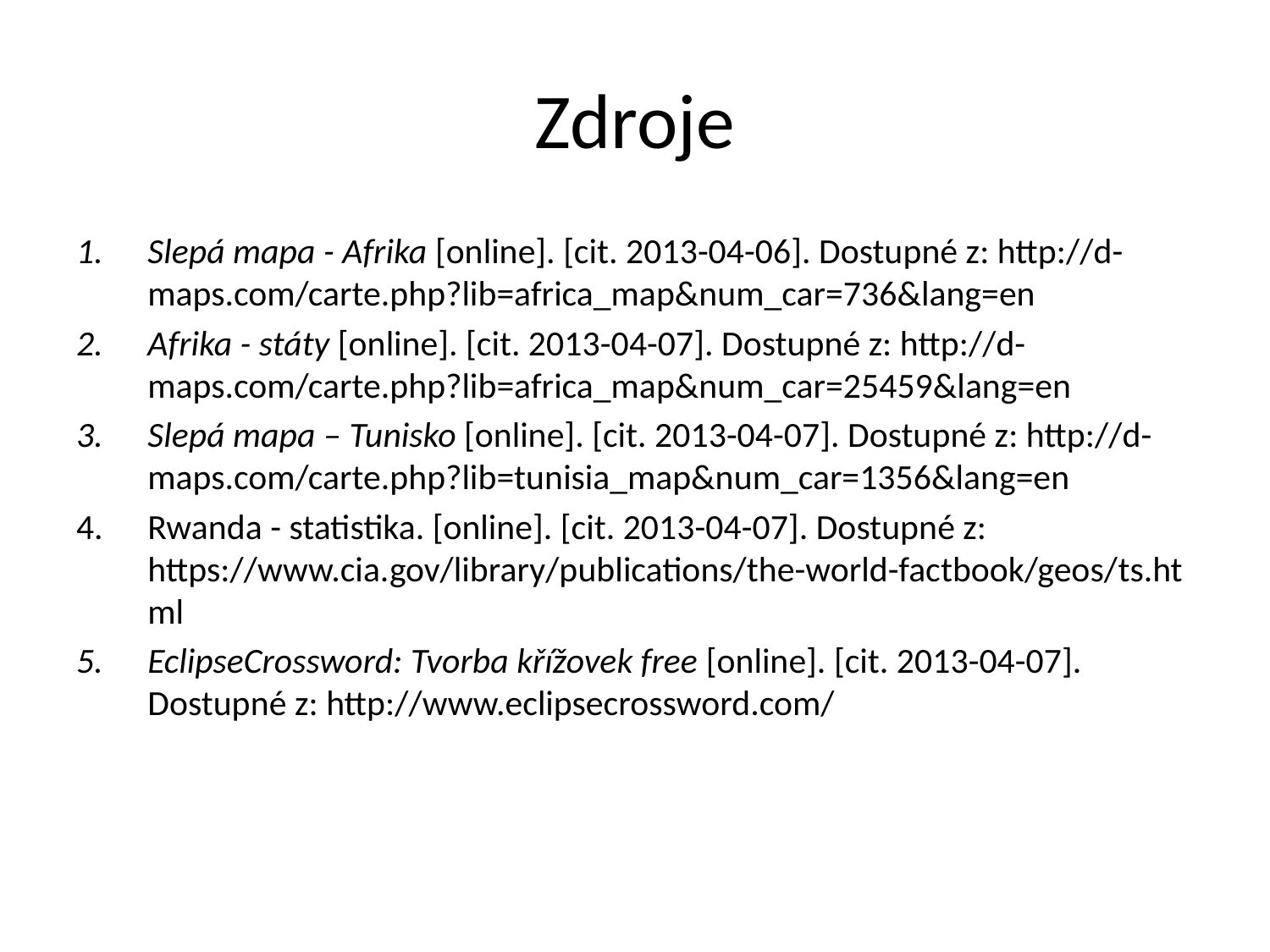

# Zdroje
Slepá mapa - Afrika [online]. [cit. 2013-04-06]. Dostupné z: http://d-maps.com/carte.php?lib=africa_map&num_car=736&lang=en
Afrika - státy [online]. [cit. 2013-04-07]. Dostupné z: http://d-maps.com/carte.php?lib=africa_map&num_car=25459&lang=en
Slepá mapa – Tunisko [online]. [cit. 2013-04-07]. Dostupné z: http://d-maps.com/carte.php?lib=tunisia_map&num_car=1356&lang=en
Rwanda - statistika. [online]. [cit. 2013-04-07]. Dostupné z: https://www.cia.gov/library/publications/the-world-factbook/geos/ts.html
EclipseCrossword: Tvorba křížovek free [online]. [cit. 2013-04-07]. Dostupné z: http://www.eclipsecrossword.com/